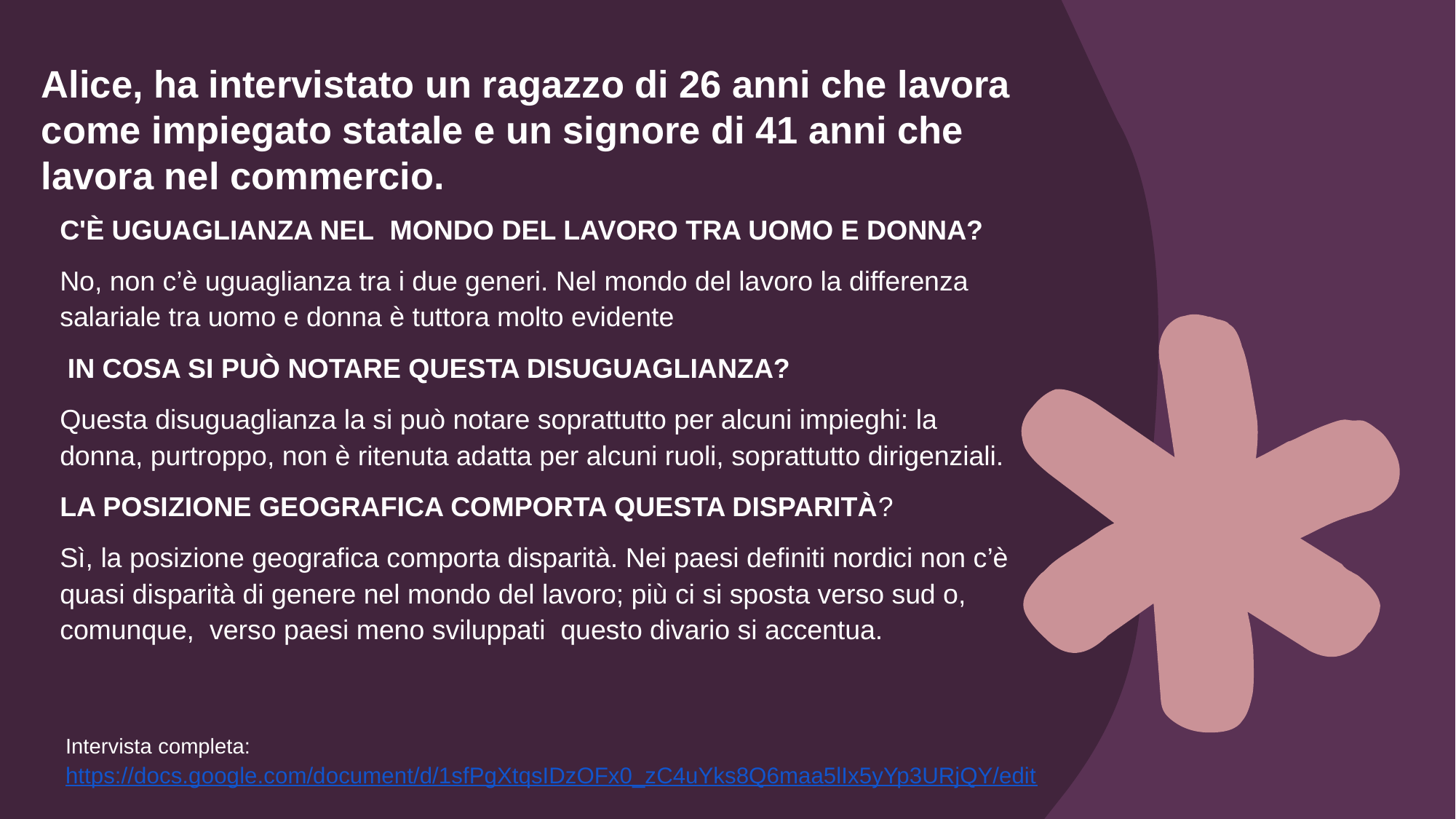

# Alice, ha intervistato un ragazzo di 26 anni che lavora come impiegato statale e un signore di 41 anni che lavora nel commercio.

C'È UGUAGLIANZA NEL  MONDO DEL LAVORO TRA UOMO E DONNA?
No, non c’è uguaglianza tra i due generi. Nel mondo del lavoro la differenza salariale tra uomo e donna è tuttora molto evidente
 IN COSA SI PUÒ NOTARE QUESTA DISUGUAGLIANZA?
Questa disuguaglianza la si può notare soprattutto per alcuni impieghi: la donna, purtroppo, non è ritenuta adatta per alcuni ruoli, soprattutto dirigenziali.
LA POSIZIONE GEOGRAFICA COMPORTA QUESTA DISPARITÀ?
Sì, la posizione geografica comporta disparità. Nei paesi definiti nordici non c’è quasi disparità di genere nel mondo del lavoro; più ci si sposta verso sud o, comunque,  verso paesi meno sviluppati  questo divario si accentua.

Intervista completa: https://docs.google.com/document/d/1sfPgXtqsIDzOFx0_zC4uYks8Q6maa5lIx5yYp3URjQY/edit